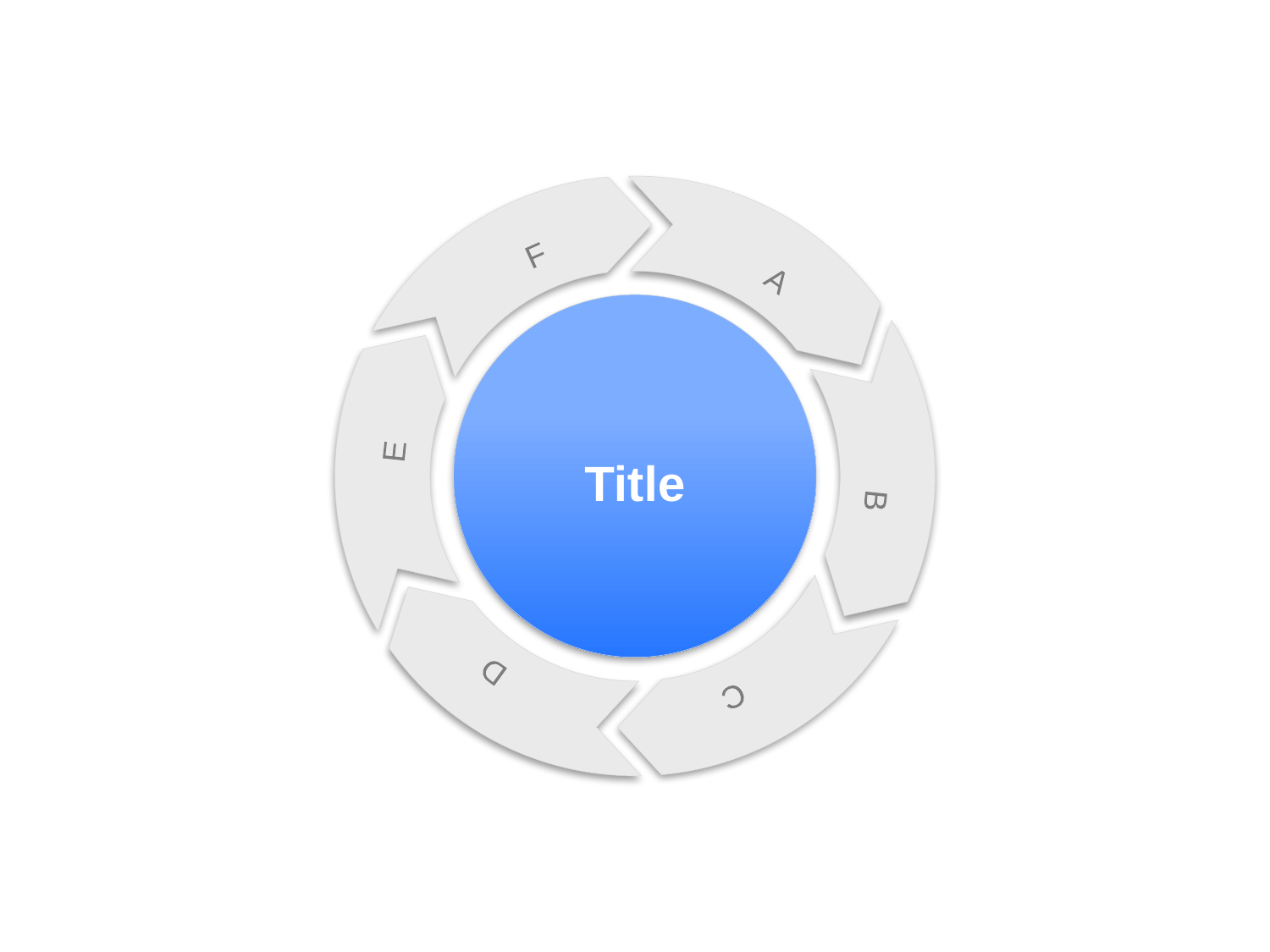

A

F
E

D

C

B

Title